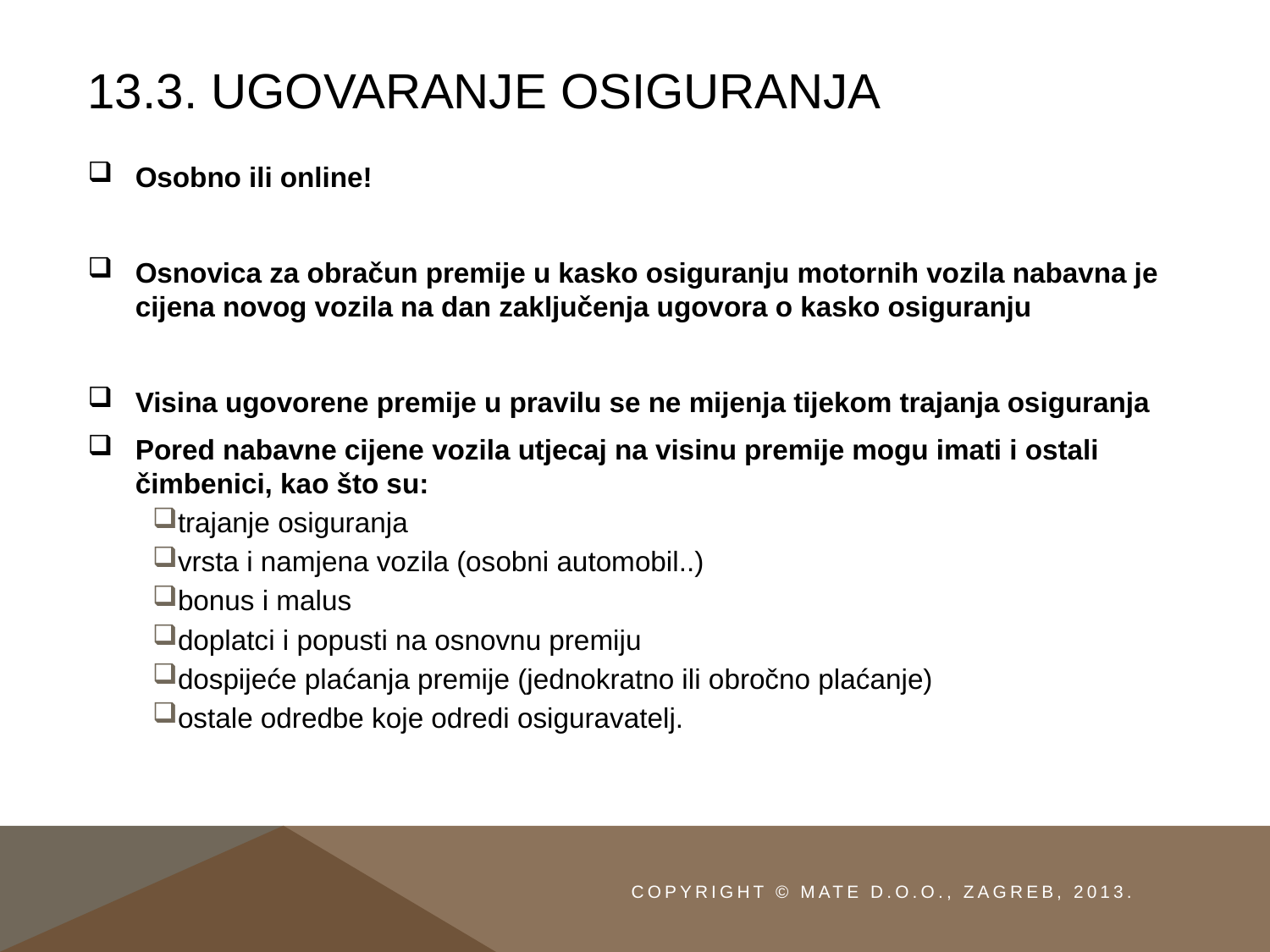

# 13.3. Ugovaranje osiguranja
Osobno ili online!

Osnovica za obračun premije u kasko osiguranju motornih vozila nabavna je cijena novog vozila na dan zaključenja ugovora o kasko osiguranju

Visina ugovorene premije u pravilu se ne mijenja tijekom trajanja osiguranja
Pored nabavne cijene vozila utjecaj na visinu premije mogu imati i ostali čimbenici, kao što su:
trajanje osiguranja
vrsta i namjena vozila (osobni automobil..)
bonus i malus
doplatci i popusti na osnovnu premiju
dospijeće plaćanja premije (jednokratno ili obročno plaćanje)
ostale odredbe koje odredi osiguravatelj.
Copyright © MATE d.o.o., Zagreb, 2013.